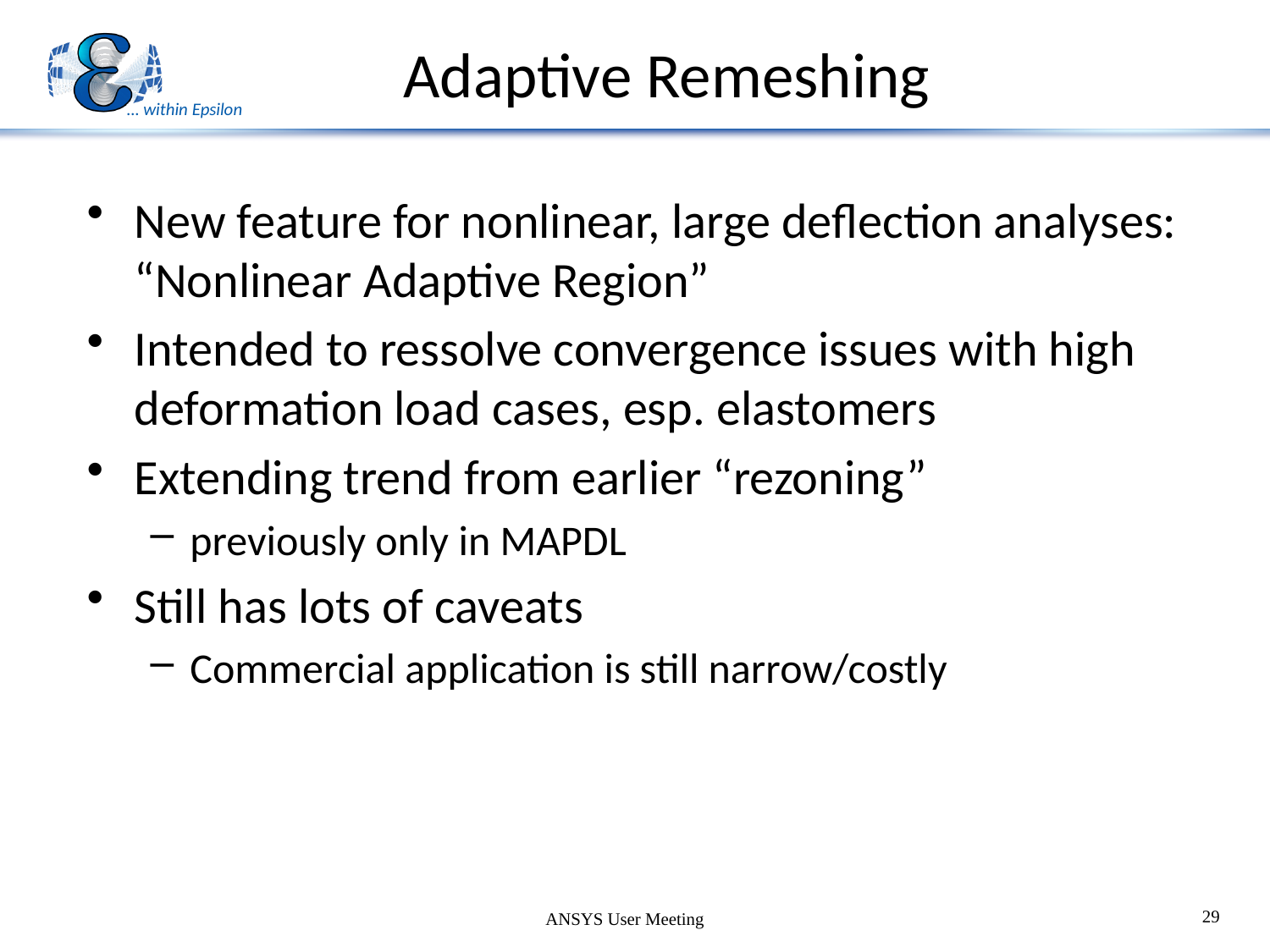

# Adaptive Remeshing
New feature for nonlinear, large deflection analyses: “Nonlinear Adaptive Region”
Intended to ressolve convergence issues with high deformation load cases, esp. elastomers
Extending trend from earlier “rezoning”
previously only in MAPDL
Still has lots of caveats
Commercial application is still narrow/costly